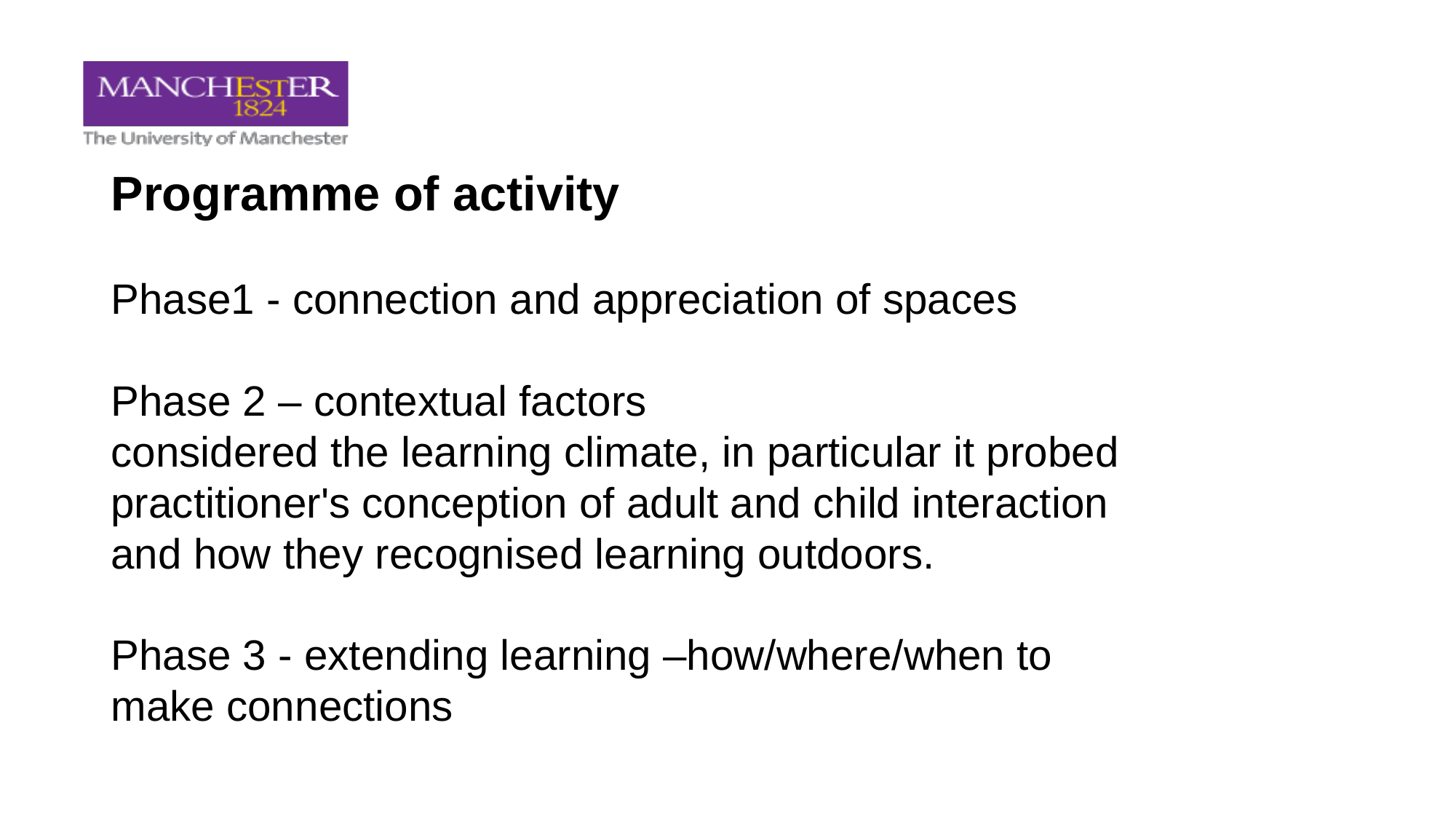

Programme of activity

Phase1 - connection and appreciation of spaces

Phase 2 – contextual factors
considered the learning climate, in particular it probed practitioner's conception of adult and child interaction and how they recognised learning outdoors.

Phase 3 - extending learning –how/where/when to make connections